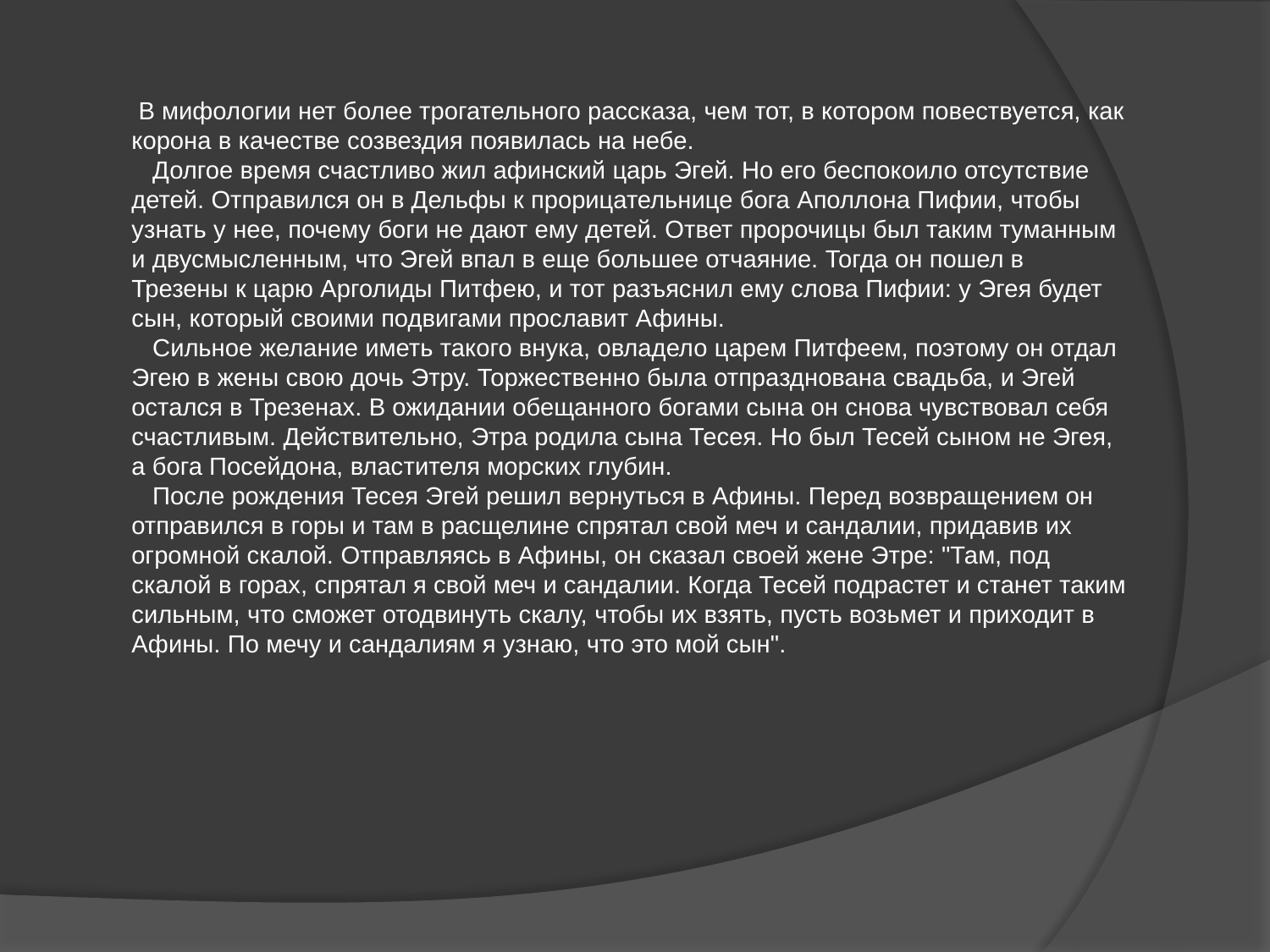

В мифологии нет более трогательного рассказа, чем тот, в котором повествуется, как корона в качестве созвездия появилась на небе.
   Долгое время счастливо жил афинский царь Эгей. Но его беспокоило отсутствие детей. Отправился он в Дельфы к прорицательнице бога Аполлона Пифии, чтобы узнать у нее, почему боги не дают ему детей. Ответ пророчицы был таким туманным и двусмысленным, что Эгей впал в еще большее отчаяние. Тогда он пошел в Трезены к царю Арголиды Питфею, и тот разъяснил ему слова Пифии: у Эгея будет сын, который своими подвигами прославит Афины.
   Сильное желание иметь такого внука, овладело царем Питфеем, поэтому он отдал Эгею в жены свою дочь Этру. Торжественно была отпразднована свадьба, и Эгей остался в Трезенах. В ожидании обещанного богами сына он снова чувствовал себя счастливым. Действительно, Этра родила сына Тесея. Но был Тесей сыном не Эгея, а бога Посейдона, властителя морских глубин.
   После рождения Тесея Эгей решил вернуться в Афины. Перед возвращением он отправился в горы и там в расщелине спрятал свой меч и сандалии, придавив их огромной скалой. Отправляясь в Афины, он сказал своей жене Этре: "Там, под скалой в горах, спрятал я свой меч и сандалии. Когда Тесей подрастет и станет таким сильным, что сможет отодвинуть скалу, чтобы их взять, пусть возьмет и приходит в Афины. По мечу и сандалиям я узнаю, что это мой сын".